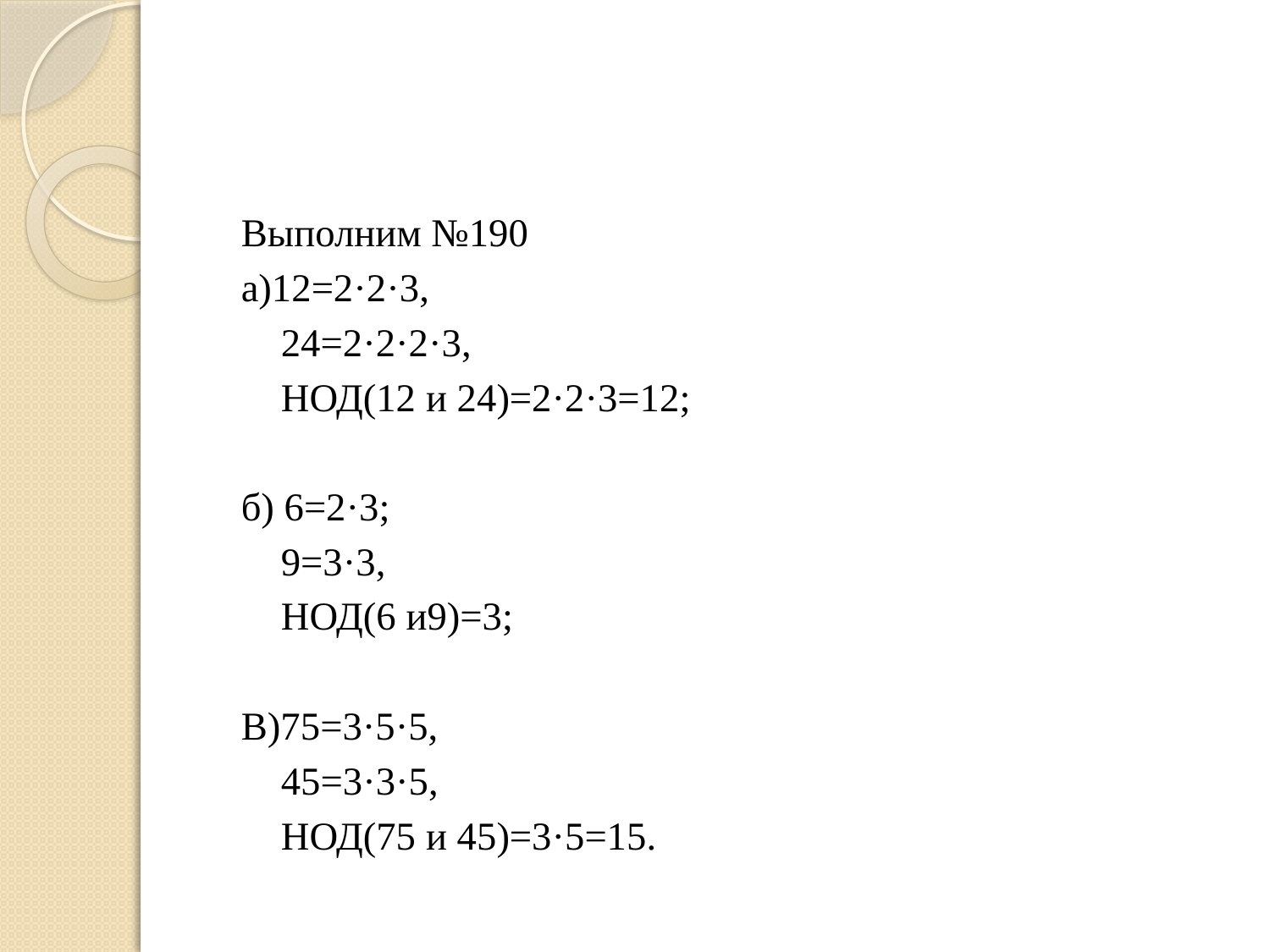

#
Выполним №190
а)12=2·2·3,
    24=2·2·2·3,
    НОД(12 и 24)=2·2·3=12;

б) 6=2·3;
    9=3·3,
    НОД(6 и9)=3;

В)75=3·5·5,
    45=3·3·5,
    НОД(75 и 45)=3·5=15.